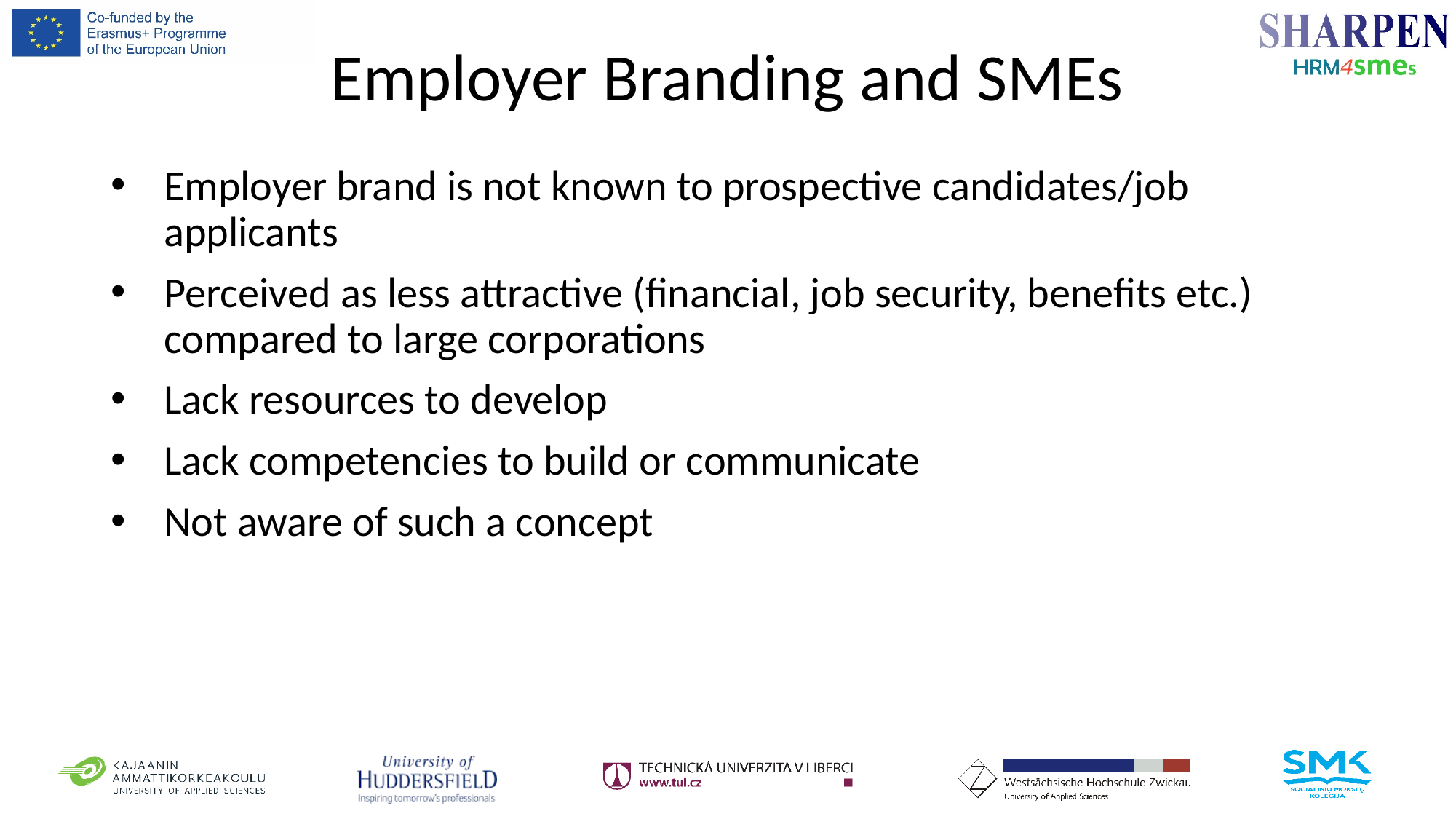

# Employer Branding and SMEs
Employer brand is not known to prospective candidates/job applicants
Perceived as less attractive (financial, job security, benefits etc.) compared to large corporations
Lack resources to develop
Lack competencies to build or communicate
Not aware of such a concept